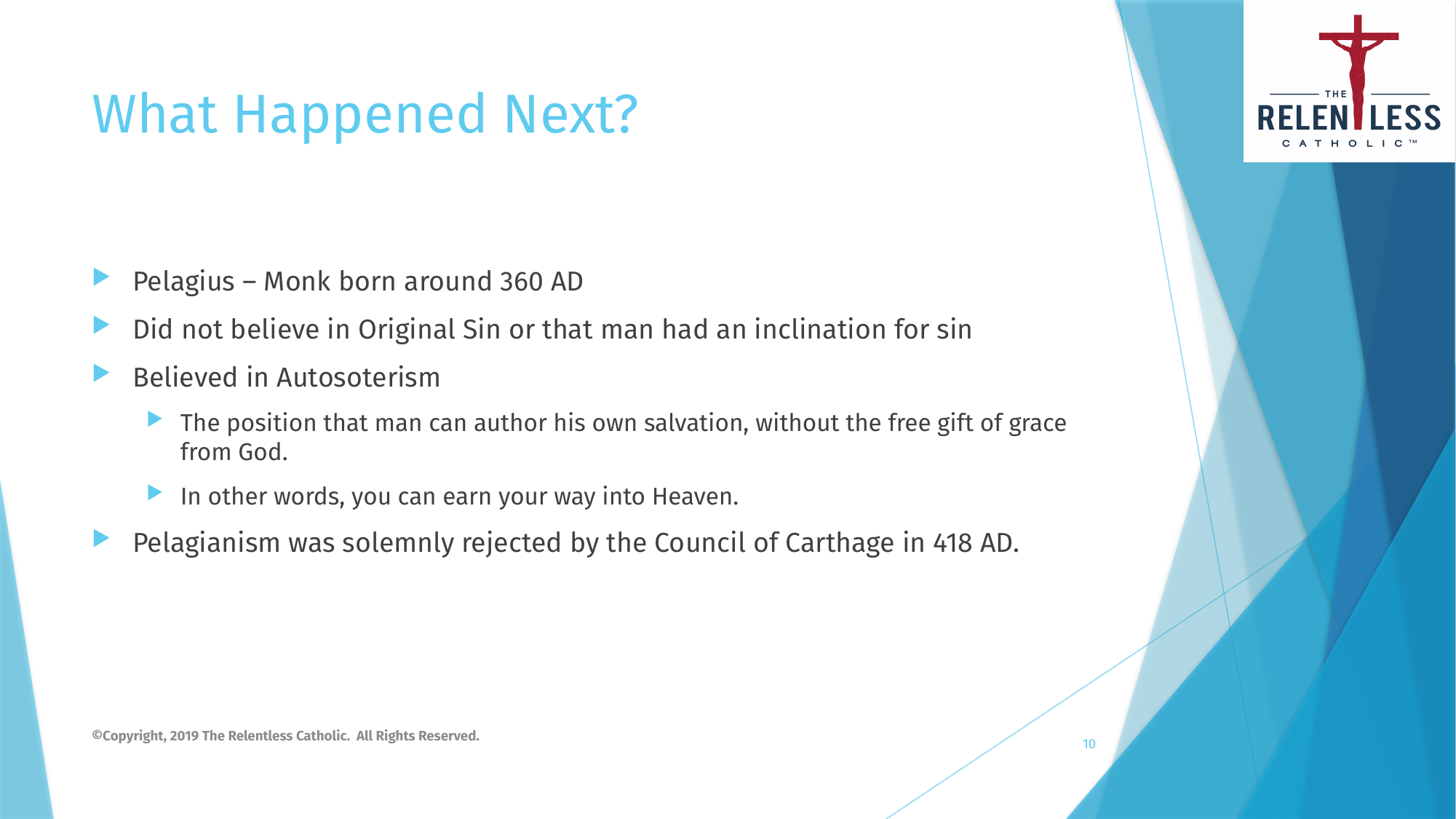

# What Happened Next?
Pelagius – Monk born around 360 AD
Did not believe in Original Sin or that man had an inclination for sin
Believed in Autosoterism
The position that man can author his own salvation, without the free gift of grace from God.
In other words, you can earn your way into Heaven.
Pelagianism was solemnly rejected by the Council of Carthage in 418 AD.

©Copyright, 2019 The Relentless Catholic.  All Rights Reserved.

10